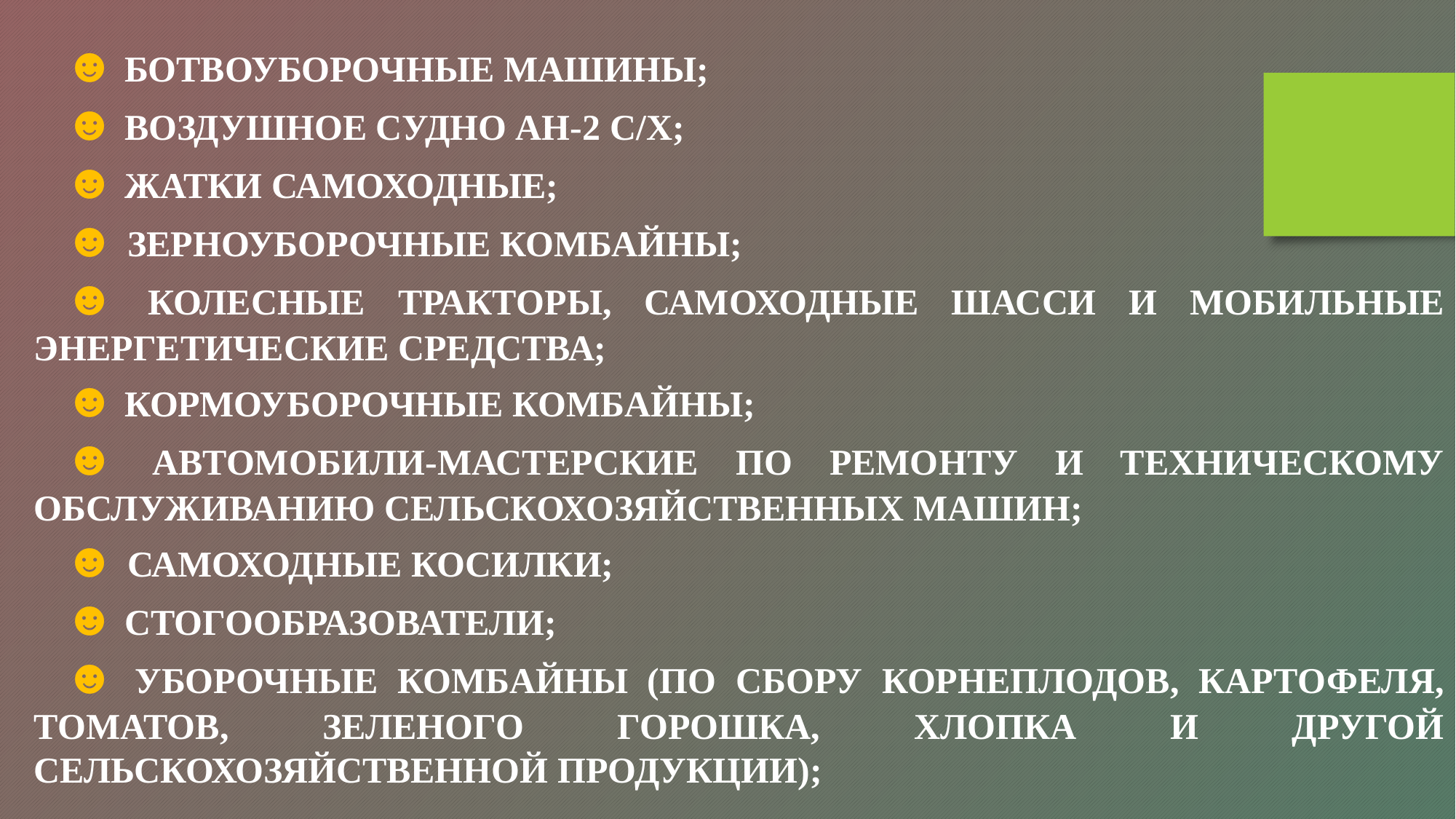

☻ БОТВОУБОРОЧНЫЕ МАШИНЫ;
☻ ВОЗДУШНОЕ СУДНО АН-2 С/Х;
☻ ЖАТКИ САМОХОДНЫЕ;
☻ ЗЕРНОУБОРОЧНЫЕ КОМБАЙНЫ;
☻ КОЛЕСНЫЕ ТРАКТОРЫ, САМОХОДНЫЕ ШАССИ И МОБИЛЬНЫЕ ЭНЕРГЕТИЧЕСКИЕ СРЕДСТВА;
☻ КОРМОУБОРОЧНЫЕ КОМБАЙНЫ;
☻ АВТОМОБИЛИ-МАСТЕРСКИЕ ПО РЕМОНТУ И ТЕХНИЧЕСКОМУ ОБСЛУЖИВАНИЮ СЕЛЬСКОХОЗЯЙСТВЕННЫХ МАШИН;
☻ САМОХОДНЫЕ КОСИЛКИ;
☻ СТОГООБРАЗОВАТЕЛИ;
☻ УБОРОЧНЫЕ КОМБАЙНЫ (ПО СБОРУ КОРНЕПЛОДОВ, КАРТОФЕЛЯ, ТОМАТОВ, ЗЕЛЕНОГО ГОРОШКА, ХЛОПКА И ДРУГОЙ СЕЛЬСКОХОЗЯЙСТВЕННОЙ ПРОДУКЦИИ);